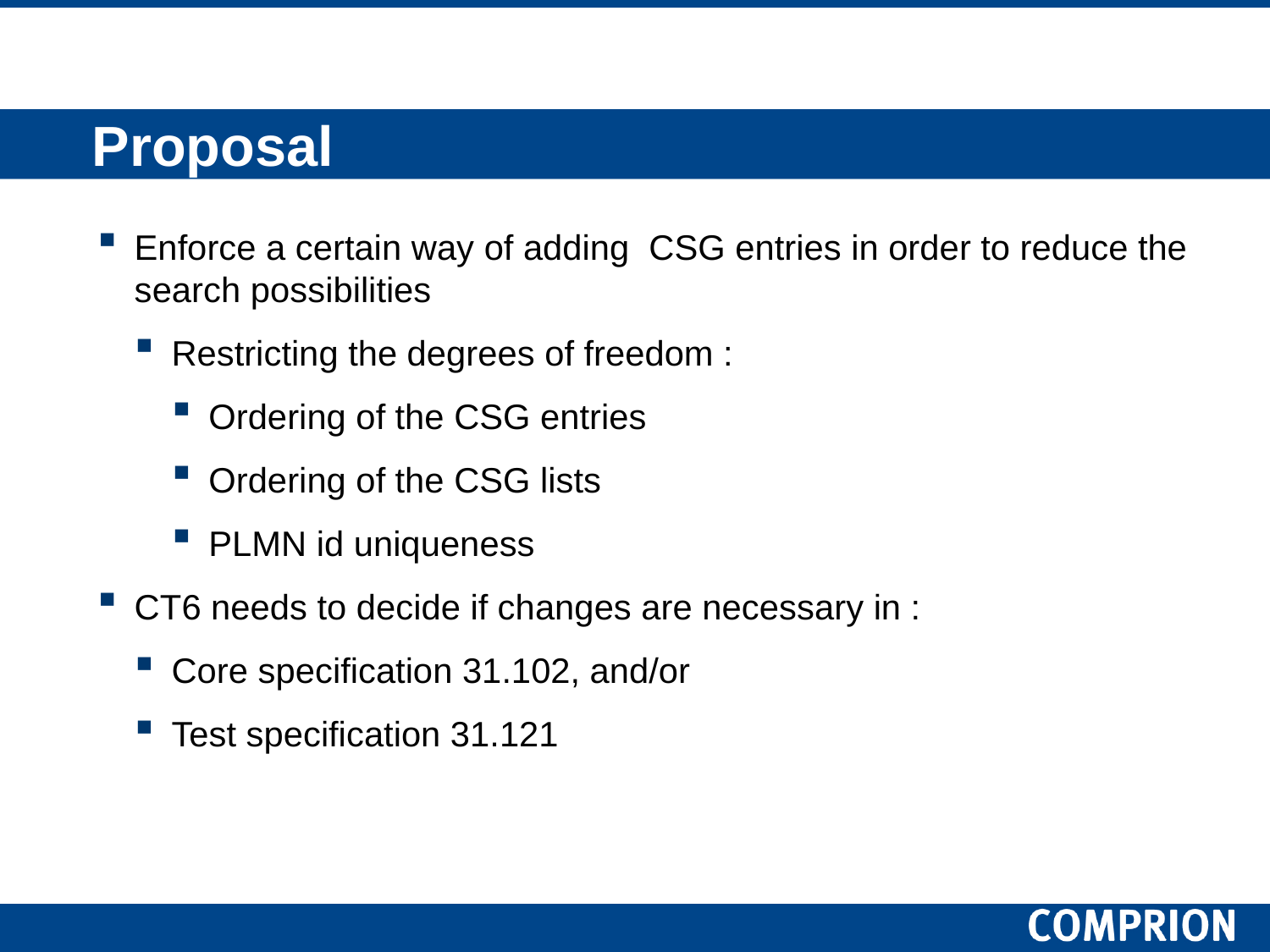

# Proposal
Enforce a certain way of adding  CSG entries in order to reduce the search possibilities
Restricting the degrees of freedom :
Ordering of the CSG entries
Ordering of the CSG lists
PLMN id uniqueness
CT6 needs to decide if changes are necessary in :
Core specification 31.102, and/or
Test specification 31.121